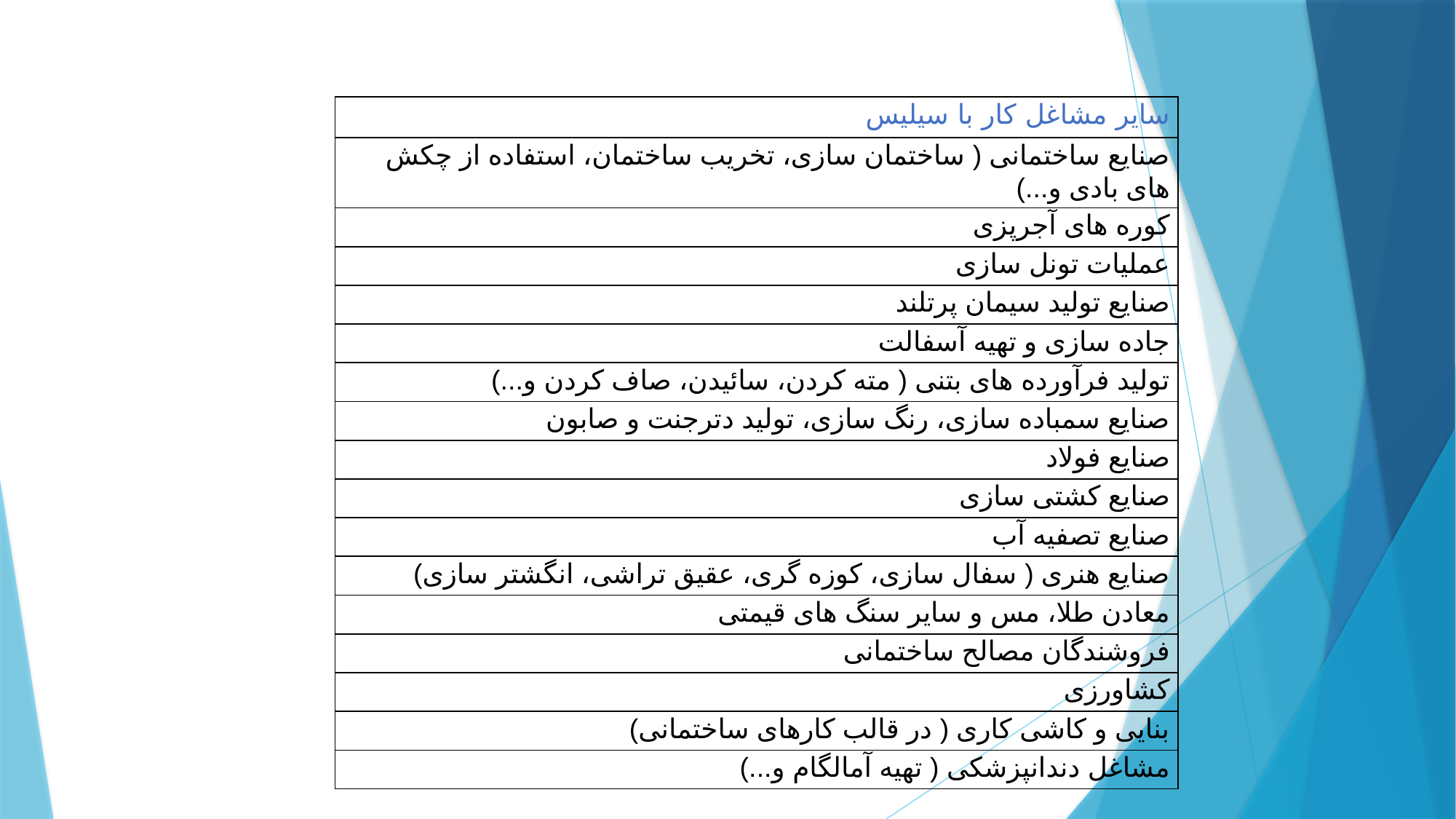

| سایر مشاغل کار با سیلیس |
| --- |
| صنایع ساختمانی ( ساختمان سازی، تخریب ساختمان، استفاده از چکش های بادی و...) |
| کوره های آجرپزی |
| عملیات تونل سازی |
| صنایع تولید سیمان پرتلند |
| جاده سازی و تهیه آسفالت |
| تولید فرآورده های بتنی ( مته کردن، سائیدن، صاف کردن و...) |
| صنایع سمباده سازی، رنگ سازی، تولید دترجنت و صابون |
| صنایع فولاد |
| صنایع کشتی سازی |
| صنایع تصفیه آب |
| صنایع هنری ( سفال سازی، کوزه گری، عقیق تراشی، انگشتر سازی) |
| معادن طلا، مس و سایر سنگ های قیمتی |
| فروشندگان مصالح ساختمانی |
| کشاورزی |
| بنایی و کاشی کاری ( در قالب کارهای ساختمانی) |
| مشاغل دندانپزشکی ( تهیه آمالگام و...) |